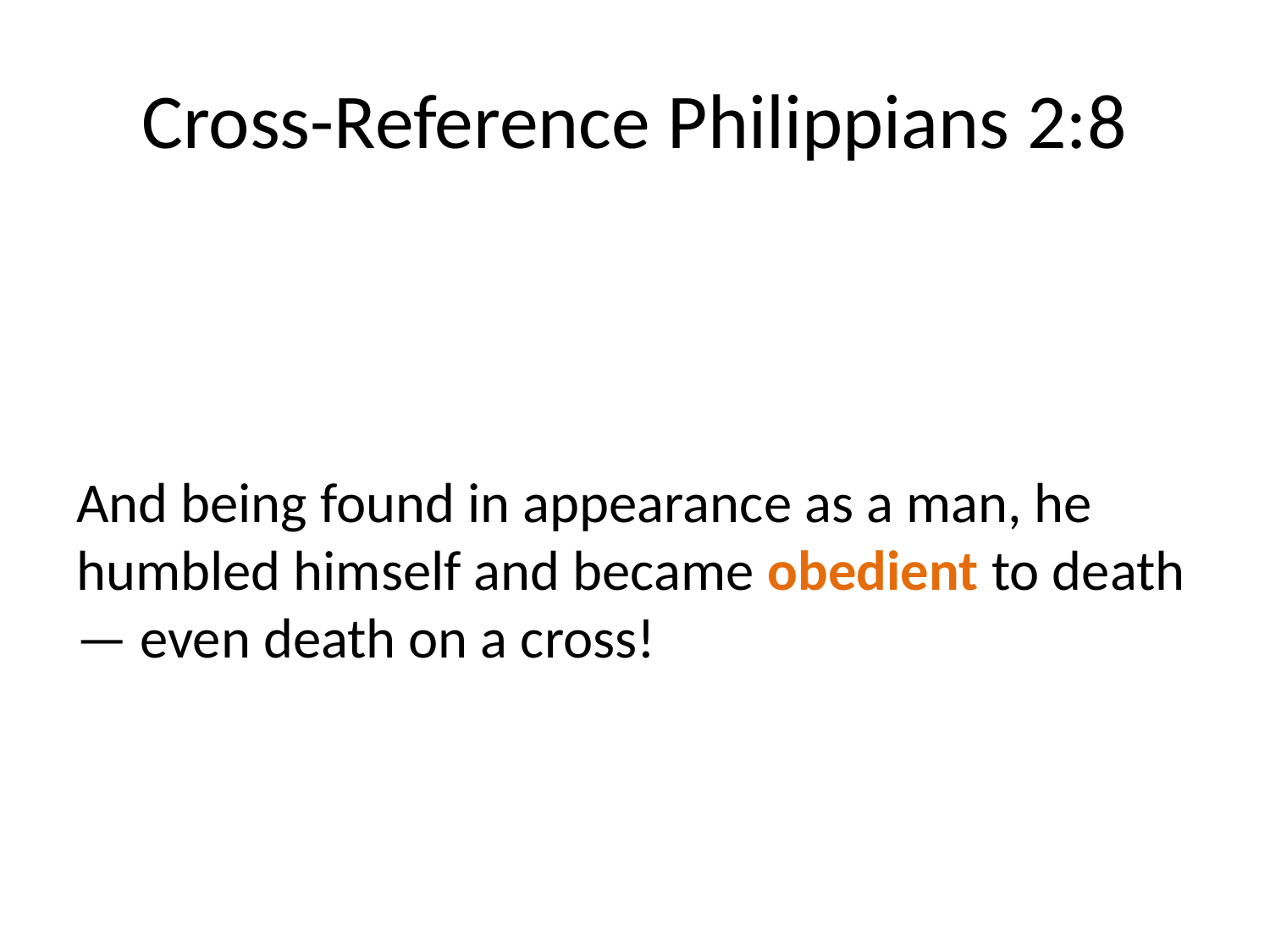

# Cross-Reference Philippians 2:8

And being found in appearance as a man, he humbled himself and became obedient to death— even death on a cross!